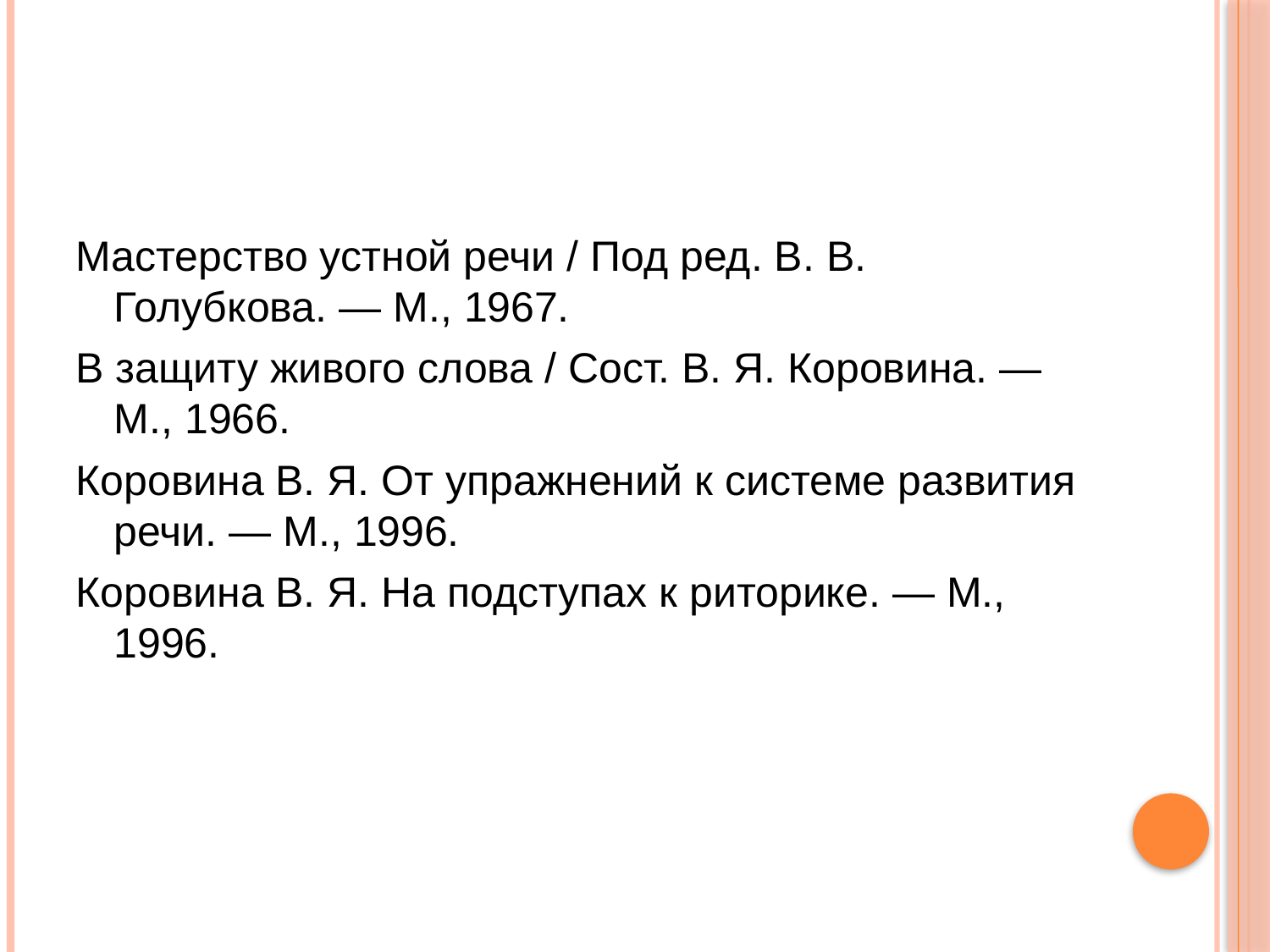

Мастерство устной речи / Под ред. В. В. Голубкова. — М., 1967.
В защиту живого слова / Сост. В. Я. Коровина. — М., 1966.
Коровина В. Я. От упражнений к системе развития речи. — М., 1996.
Коровина В. Я. На подступах к риторике. — М., 1996.